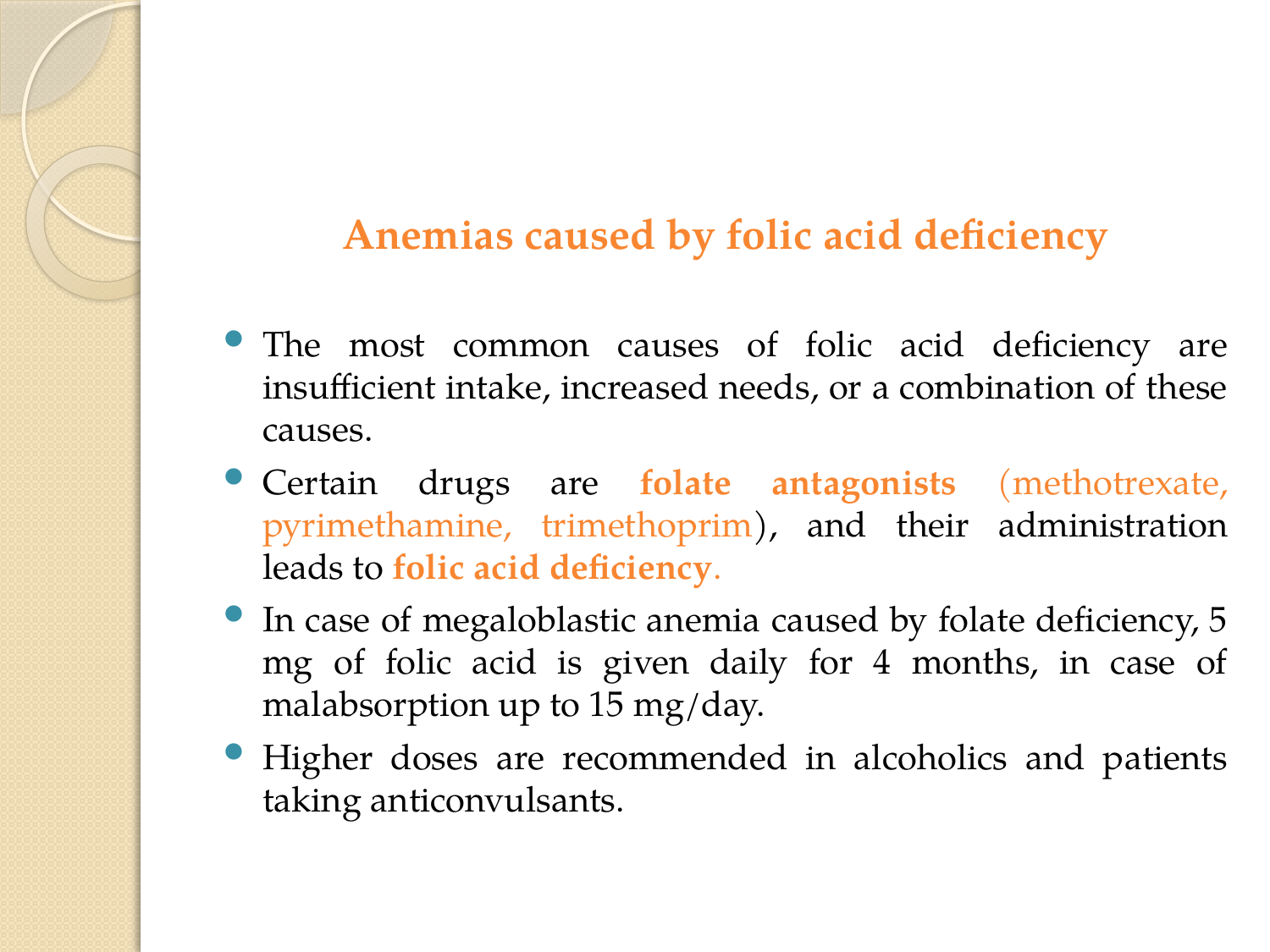

#
Anemias caused by folic acid deficiency

The most common causes of folic acid deficiency are insufficient intake, increased needs, or a combination of these causes.
Certain drugs are folate antagonists (methotrexate, pyrimethamine, trimethoprim), and their administration leads to folic acid deficiency.
In case of megaloblastic anemia caused by folate deficiency, 5 mg of folic acid is given daily for 4 months, in case of malabsorption up to 15 mg/day.
Higher doses are recommended in alcoholics and patients taking anticonvulsants.